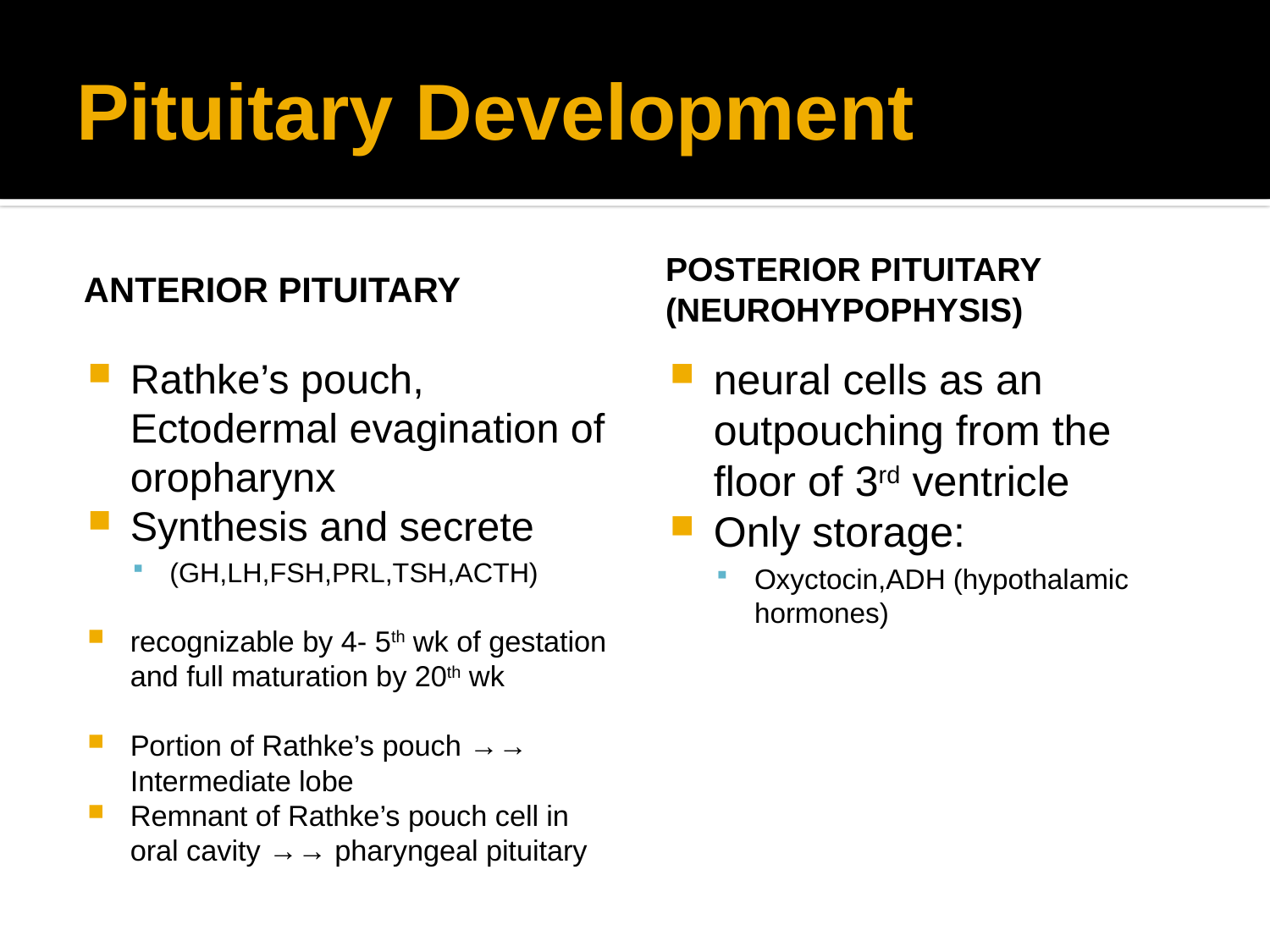

# Pituitary Development
Anterior pituitary
Posterior pituitary
(neurohypophysis)

Rathke’s pouch, Ectodermal evagination of oropharynx
Synthesis and secrete
(GH,LH,FSH,PRL,TSH,ACTH)

recognizable by 4- 5th wk of gestation and full maturation by 20th wk

Portion of Rathke’s pouch →→  Intermediate lobe
Remnant of Rathke’s pouch cell in oral cavity →→ pharyngeal pituitary

neural cells as an outpouching from the floor of 3rd ventricle
Only storage:
Oxyctocin,ADH (hypothalamic hormones)